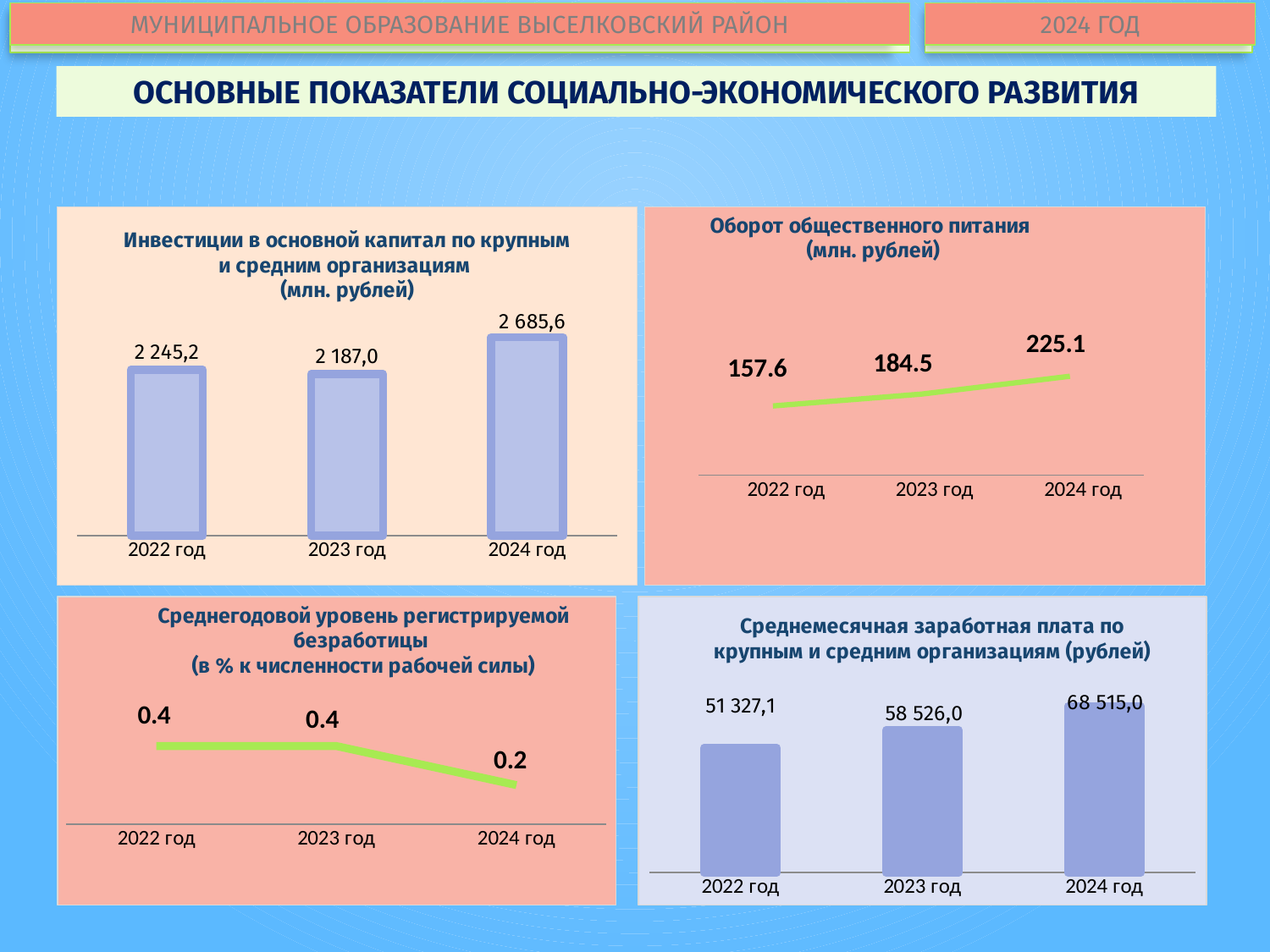

МУНИЦИПАЛЬНОЕ ОБРАЗОВАНИЕ ВЫСЕЛКОВСКИЙ РАЙОН
2024 ГОД
МУНИЦИПАЛЬНОЕ ОБРАЗОВАНИЕ ВЫСЕЛКОВСКИЙ РАЙОН
2024-2026 ГОДЫ
ОСНОВНЫЕ ПОКАЗАТЕЛИ СОЦИАЛЬНО-ЭКОНОМИЧЕСКОГО РАЗВИТИЯ

### Chart: Оборот общественного питания
(млн. рублей)

| Category | Ряд 1 |
|---|---|
|         2022 год                                  | 157.6 |
|         2023 год                                  | 184.5 |
|         2024 год                                  | 225.1 |

### Chart: Инвестиции в основной капитал по крупным и средним организациям
(млн. рублей)

| Category | Ряд 1 |
|---|---|
| 2022 год | 2245.2 |
| 2023 год | 2187.0 |
| 2024 год | 2686.6 |

### Chart: Среднегодовой уровень регистрируемой безработицы
(в % к численности рабочей силы)

| Category | Ряд 1 |
|---|---|
| 2022 год | 0.4 |
| 2023 год | 0.4 |
| 2024 год | 0.2 |

### Chart: Среднемесячная заработная плата по крупным и средним организациям (рублей)

| Category | Ряд 1 |
|---|---|
| 2022 год | 51327.1 |
| 2023 год | 58526.0 |
| 2024 год | 68515.0 |